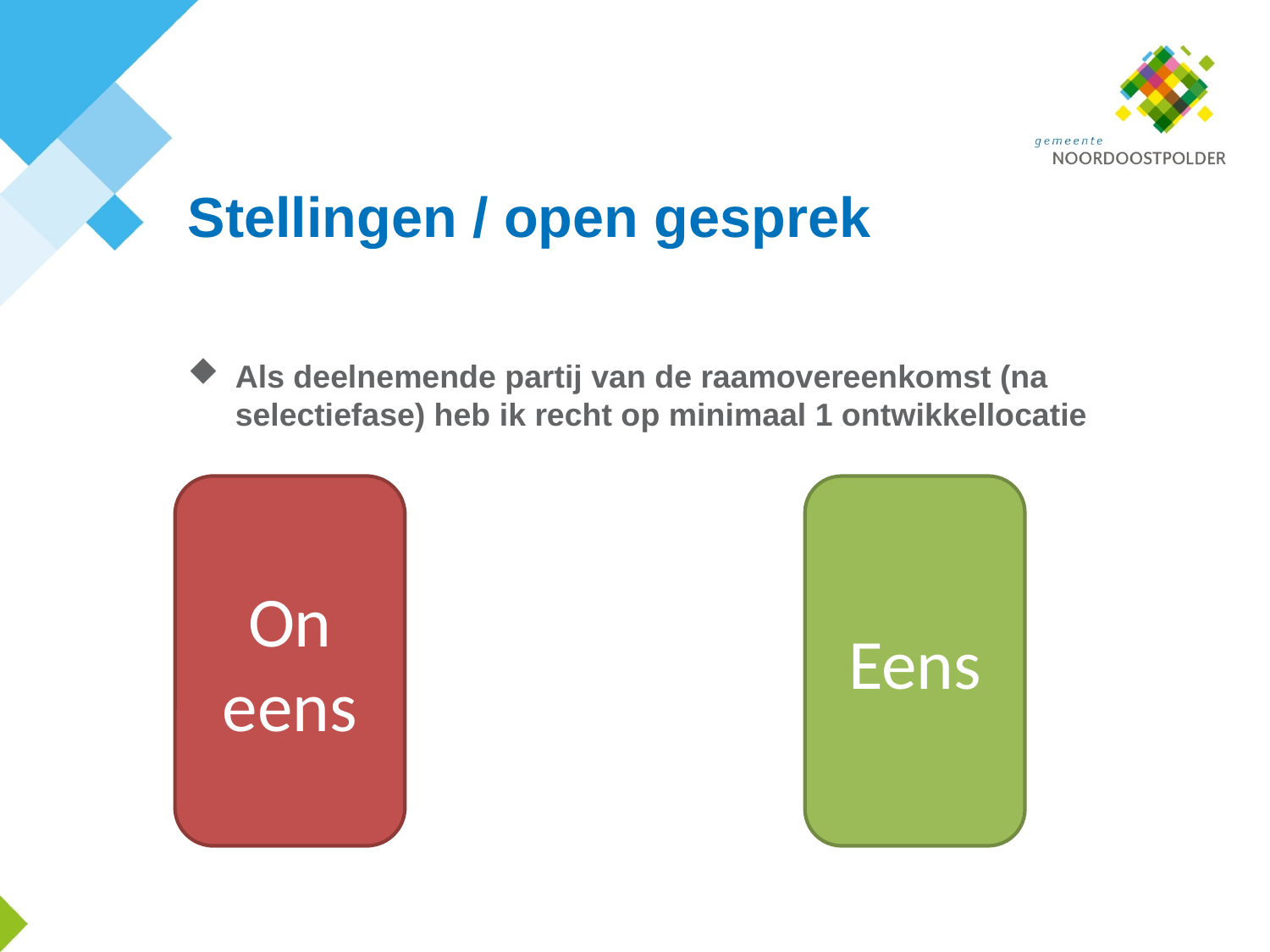

# Stellingen / open gesprek
Als deelnemende partij van de raamovereenkomst (na selectiefase) heb ik recht op minimaal 1 ontwikkellocatie
On
eens
Eens